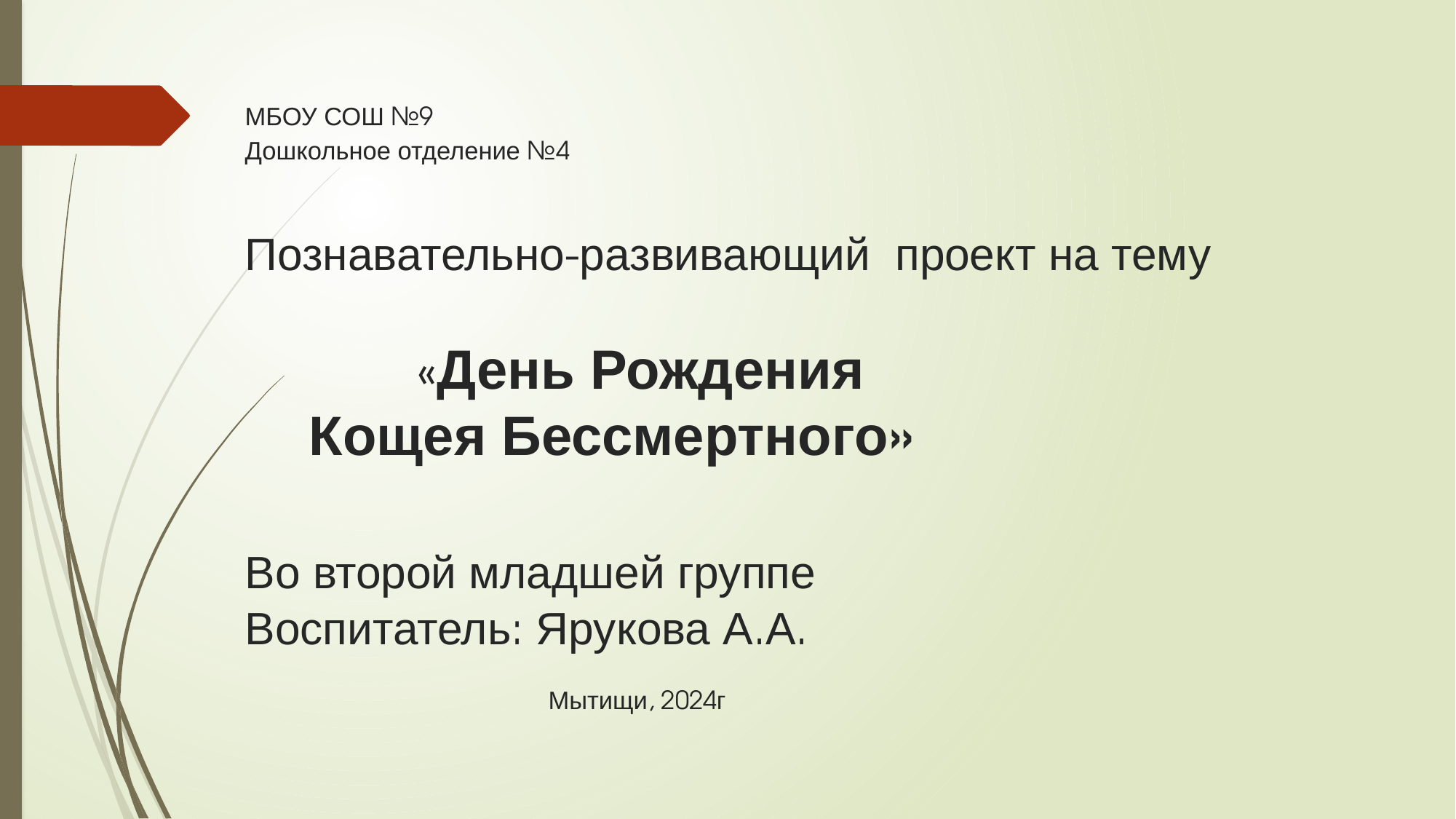

# МБОУ СОШ №9 Дошкольное отделение №4 Познавательно-развивающий  проект на тему «День Рождения Кощея Бессмертного» Во второй младшей группе Воспитатель: Ярукова А.А. Мытищи, 2024г